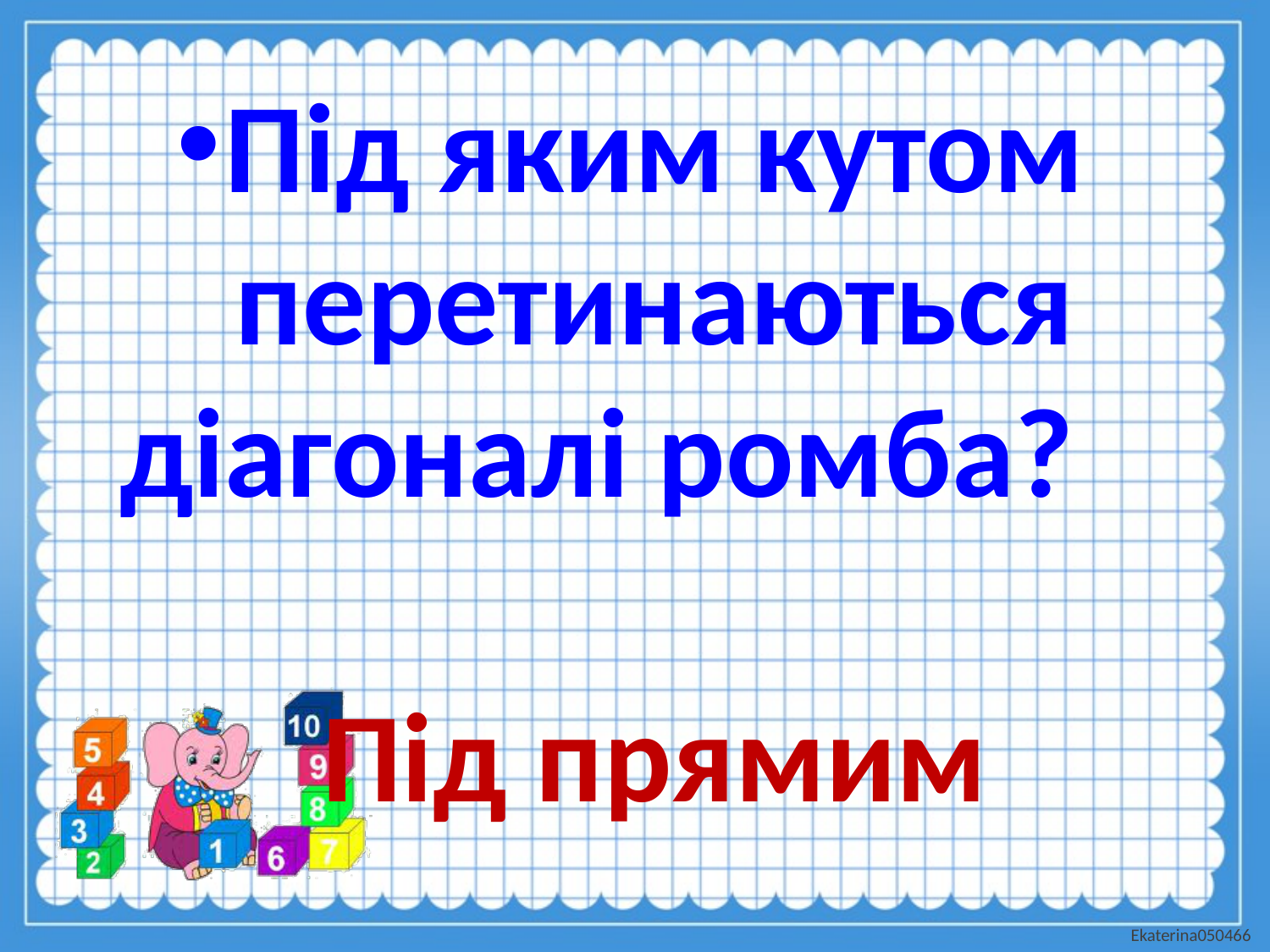

#
Під яким кутом перетинаються діагоналі ромба?                                     Під прямим